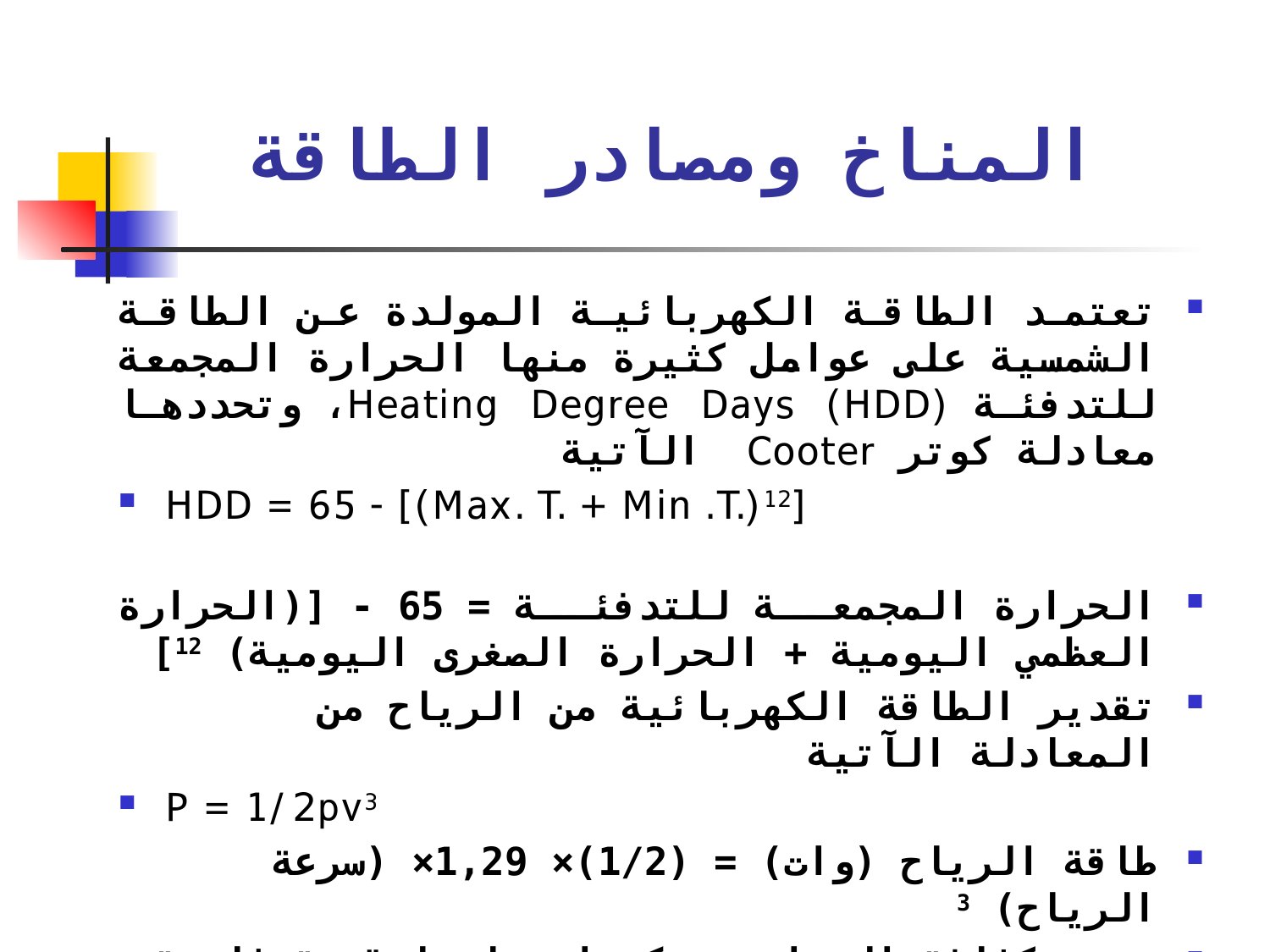

# المناخ ومصادر الطاقة
تعتمد الطاقة الكهربائية المولدة عن الطاقة الشمسية على عوامل كثيرة منها الحرارة المجمعة للتدفئة Heating Degree Days (HDD)، وتحددها معادلة كوتر Cooter  الآتية
HDD = 65 - [(Max. T. + Min .T.)12]
الحرارة المجمعة للتدفئة = 65 - [(الحرارة العظمي اليومية + الحرارة الصغرى اليومية) 12]
تقدير الطاقة الكهربائية من الرياح من المعادلة الآتية
P = 1/2pv3
طاقة الرياح (وات) = (1/2)× 1,29× (سرعة الرياح) 3
 = p كثافة الهواء ويمكن اعتبارها قيمة ثابتة مقدرها 1.29 k g / m3